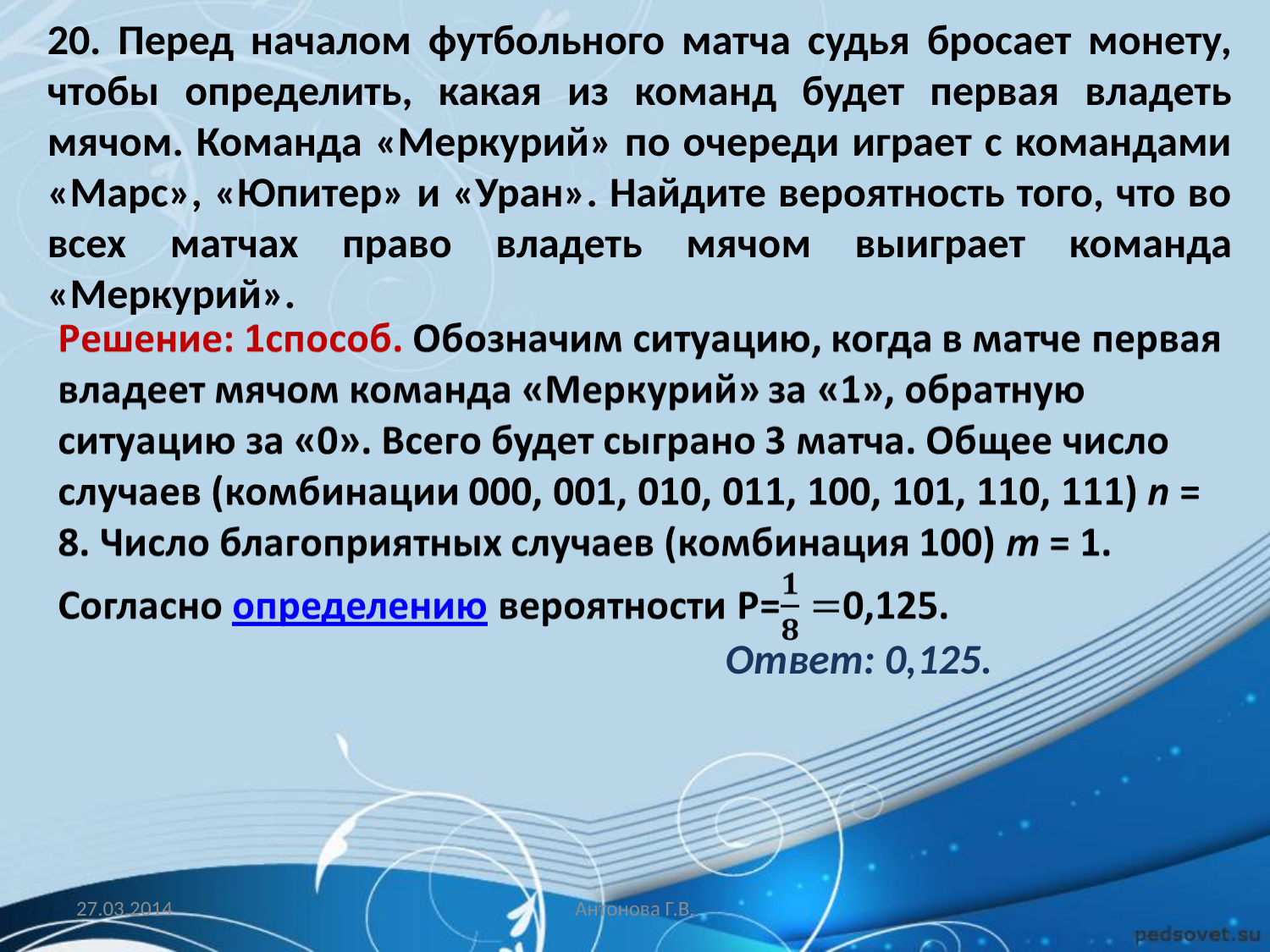

20. Перед началом футбольного матча судья бросает монету, чтобы определить, какая из команд будет первая владеть мячом. Команда «Меркурий» по очереди играет с командами «Марс», «Юпитер» и «Уран». Найдите вероятность того, что во всех матчах право владеть мячом выиграет команда «Меркурий».

Ответ: 0,125.
27.03.2014
Антонова Г.В.